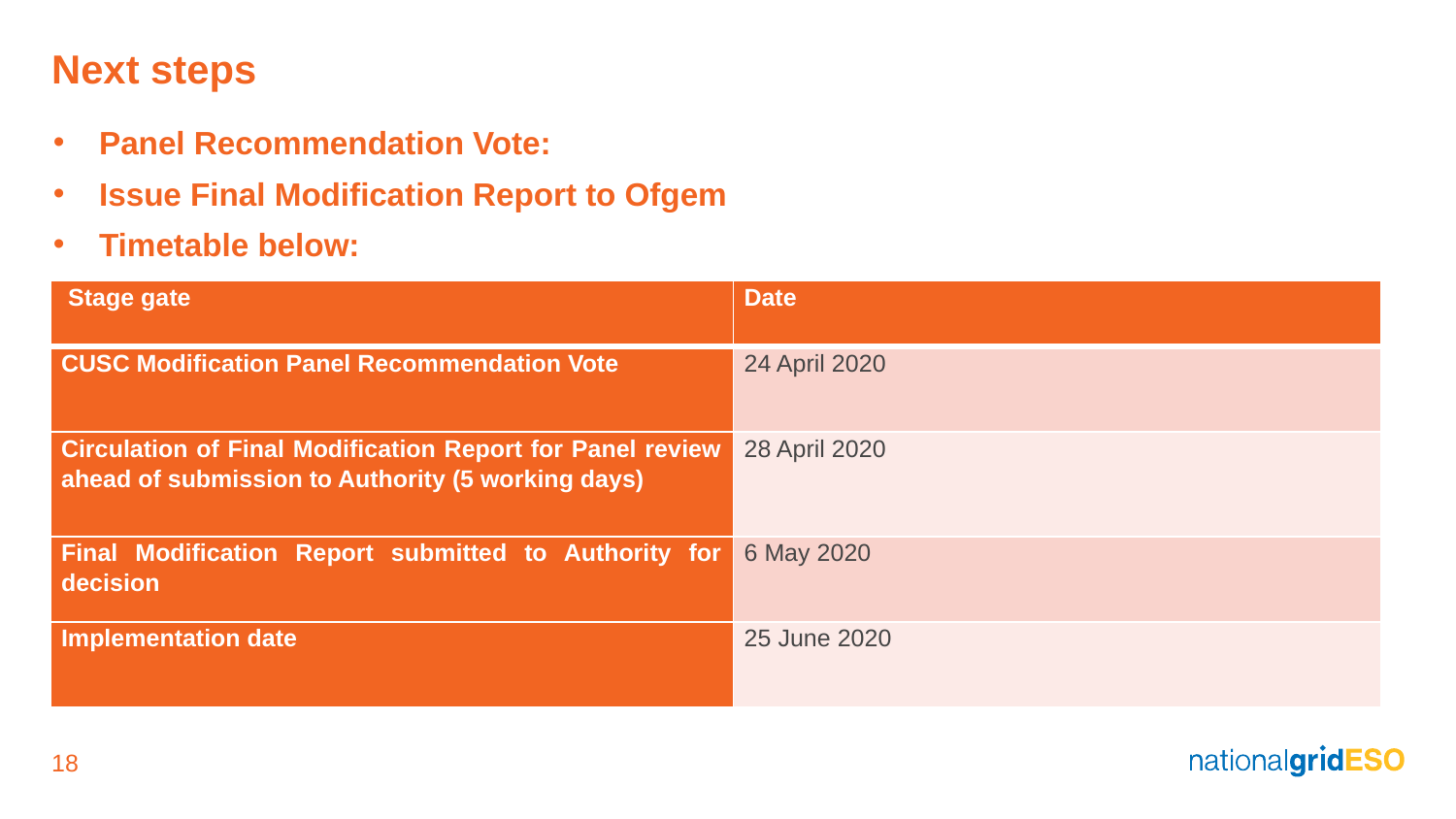

# Next steps
Panel Recommendation Vote:
Issue Final Modification Report to Ofgem
Timetable below:
| Stage gate | Date |
| --- | --- |
| CUSC Modification Panel Recommendation Vote | 24 April 2020 |
| Circulation of Final Modification Report for Panel review ahead of submission to Authority (5 working days) | 28 April 2020 |
| Final Modification Report submitted to Authority for decision | 6 May 2020 |
| Implementation date | 25 June 2020 |